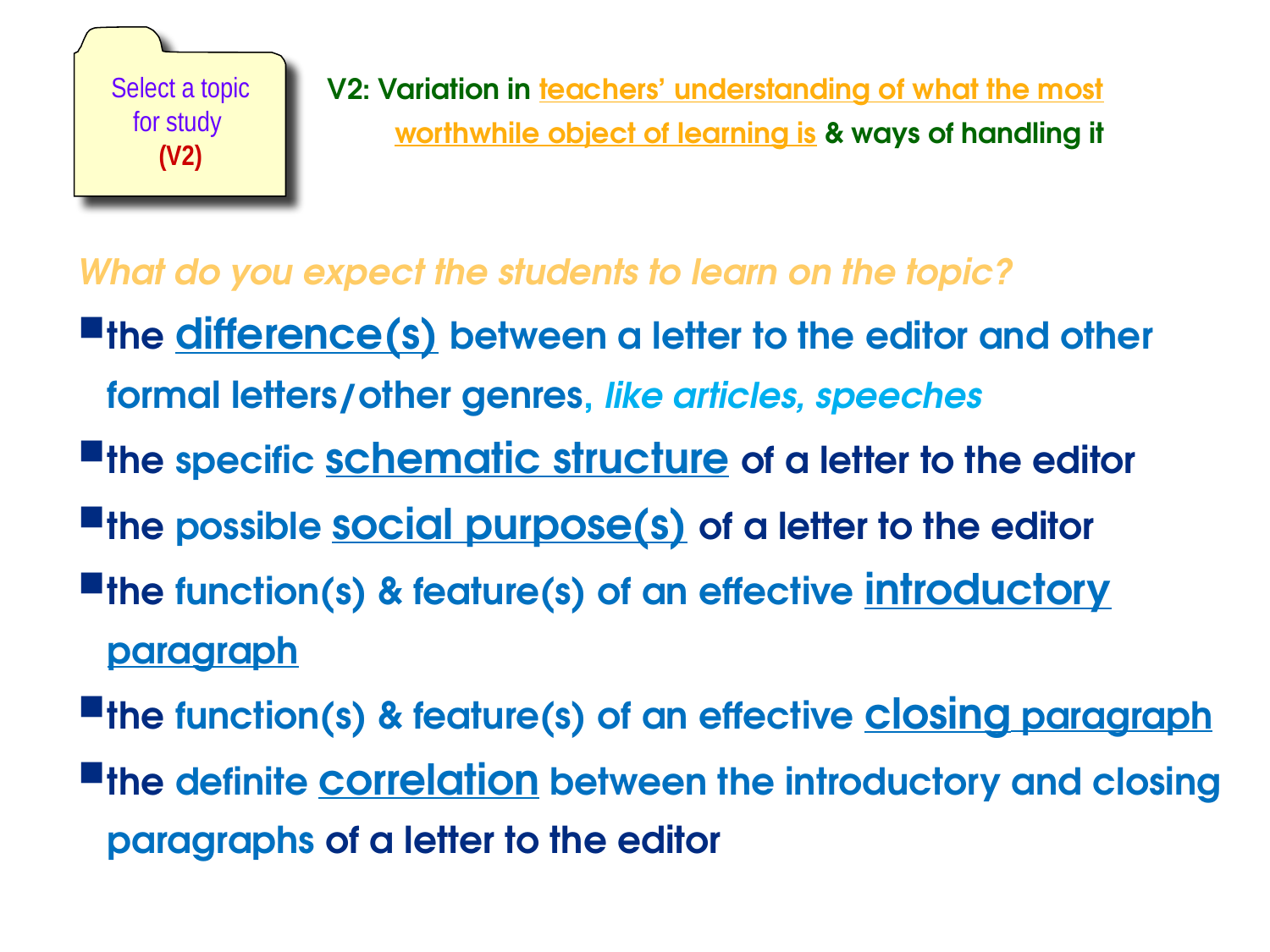

Select a topic for study
(V2)
V2: Variation in teachers’ understanding of what the most worthwhile object of learning is & ways of handling it
What do you expect the students to learn on the topic?
the difference(s) between a letter to the editor and other formal letters/other genres, like articles, speeches
the specific schematic structure of a letter to the editor
the possible social purpose(s) of a letter to the editor
the function(s) & feature(s) of an effective introductory paragraph
the function(s) & feature(s) of an effective closing paragraph
the definite correlation between the introductory and closing paragraphs of a letter to the editor